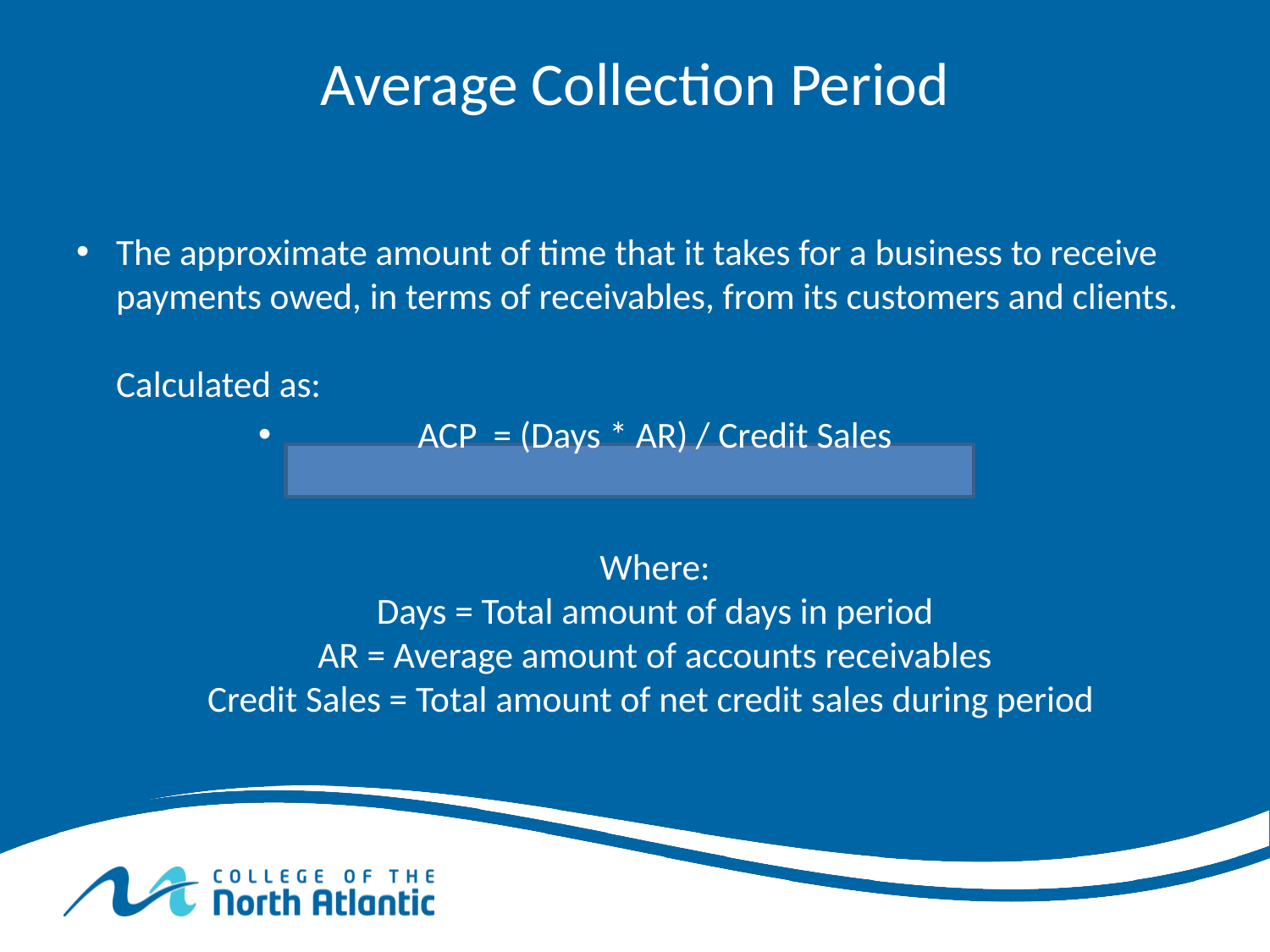

# Average Collection Period
The approximate amount of time that it takes for a business to receive payments owed, in terms of receivables, from its customers and clients.
Calculated as:
ACP  = (Days * AR) / Credit Sales
Where:
Days = Total amount of days in period
AR = Average amount of accounts receivables
Credit Sales = Total amount of net credit sales during period